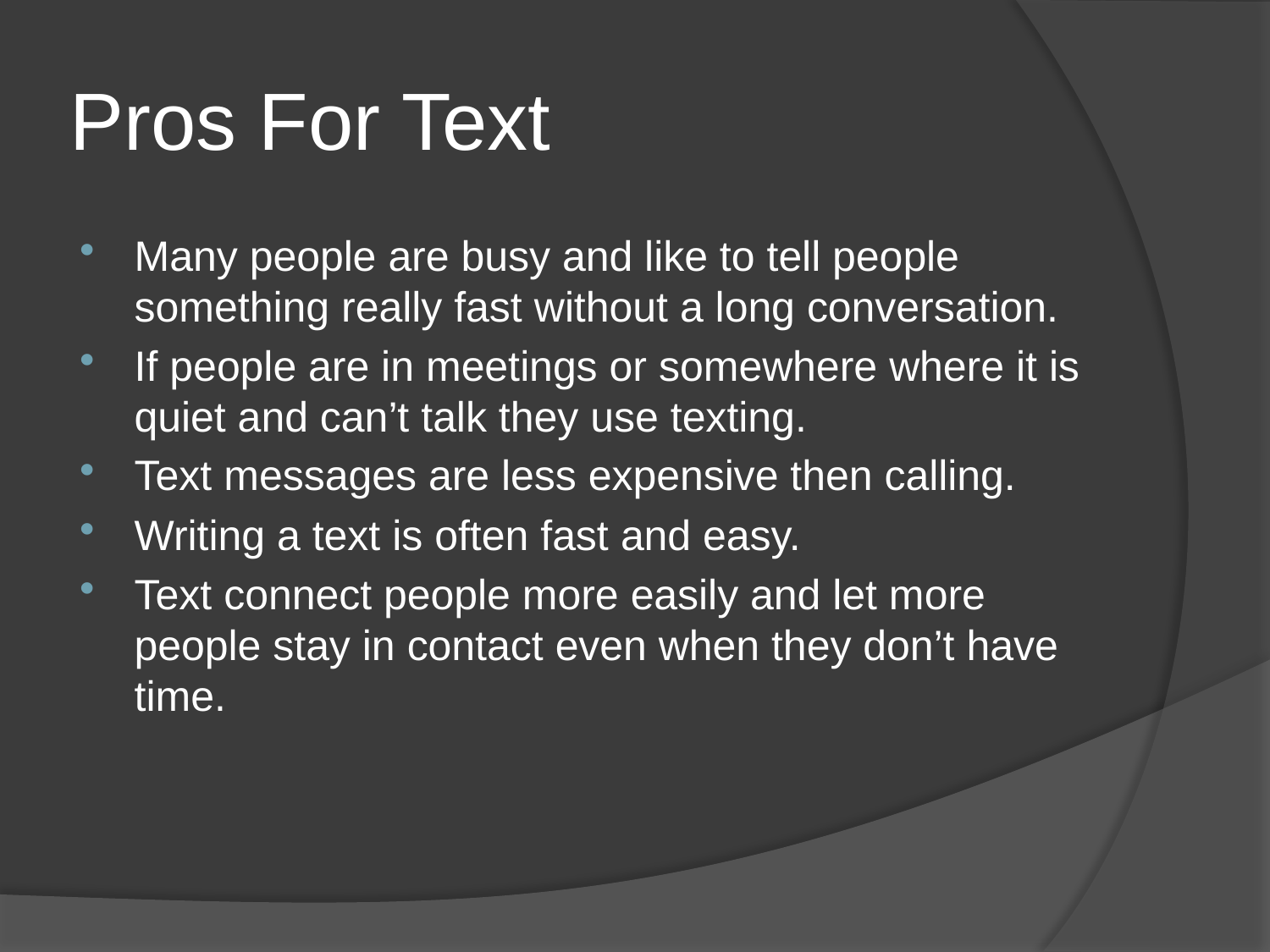

# Pros For Text
Many people are busy and like to tell people something really fast without a long conversation.
If people are in meetings or somewhere where it is quiet and can’t talk they use texting.
Text messages are less expensive then calling.
Writing a text is often fast and easy.
Text connect people more easily and let more people stay in contact even when they don’t have time.